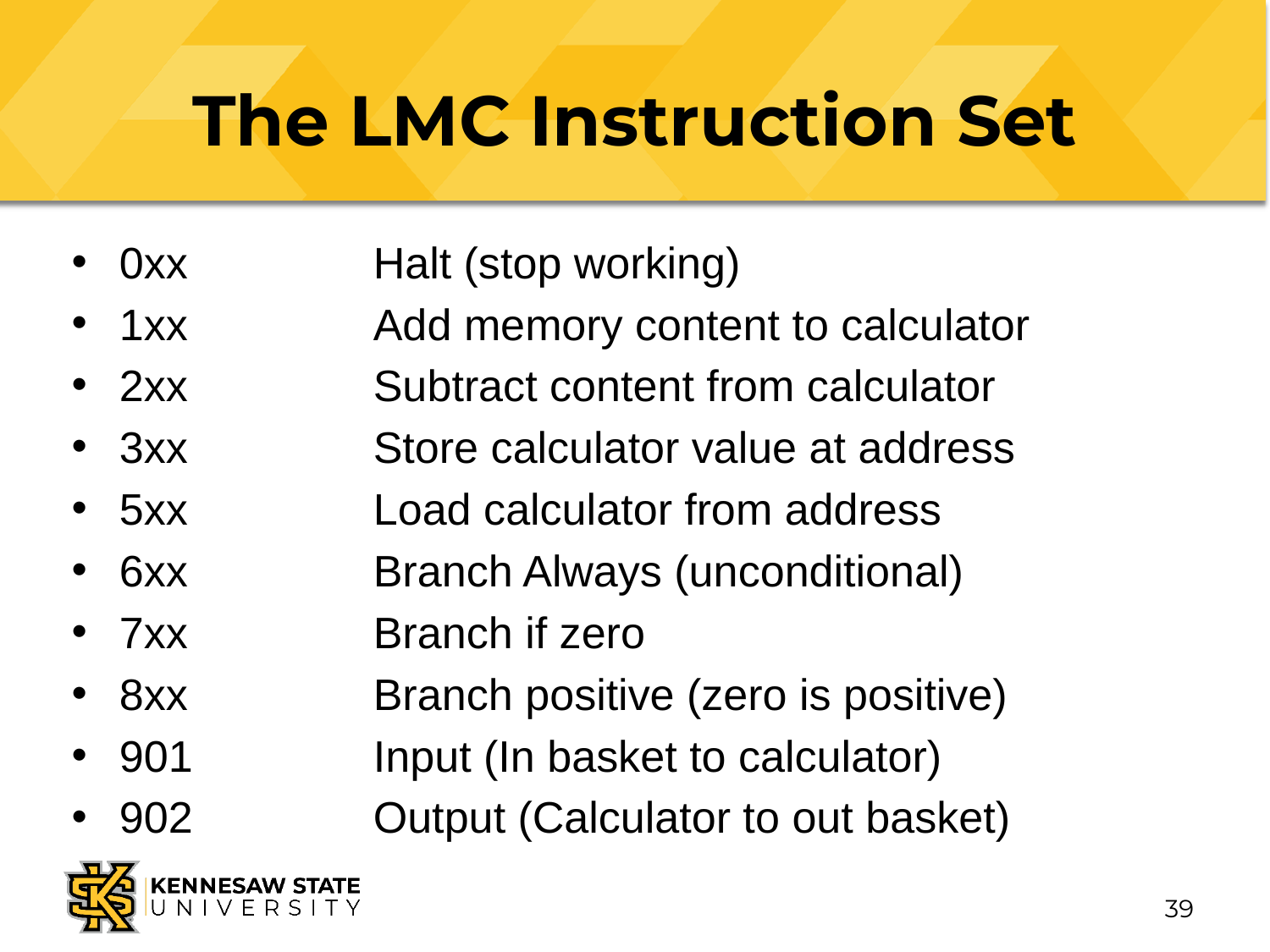

# The LMC Instruction Set
0xx	  	Halt (stop working)
1xx	  	Add memory content to calculator
2xx	  	Subtract content from calculator
3xx	  	Store calculator value at address
5xx	  	Load calculator from address
6xx	  	Branch Always (unconditional)
7xx 	  	Branch if zero
8xx 	  	Branch positive (zero is positive)
901	  	Input (In basket to calculator)
902	  	Output (Calculator to out basket)
39